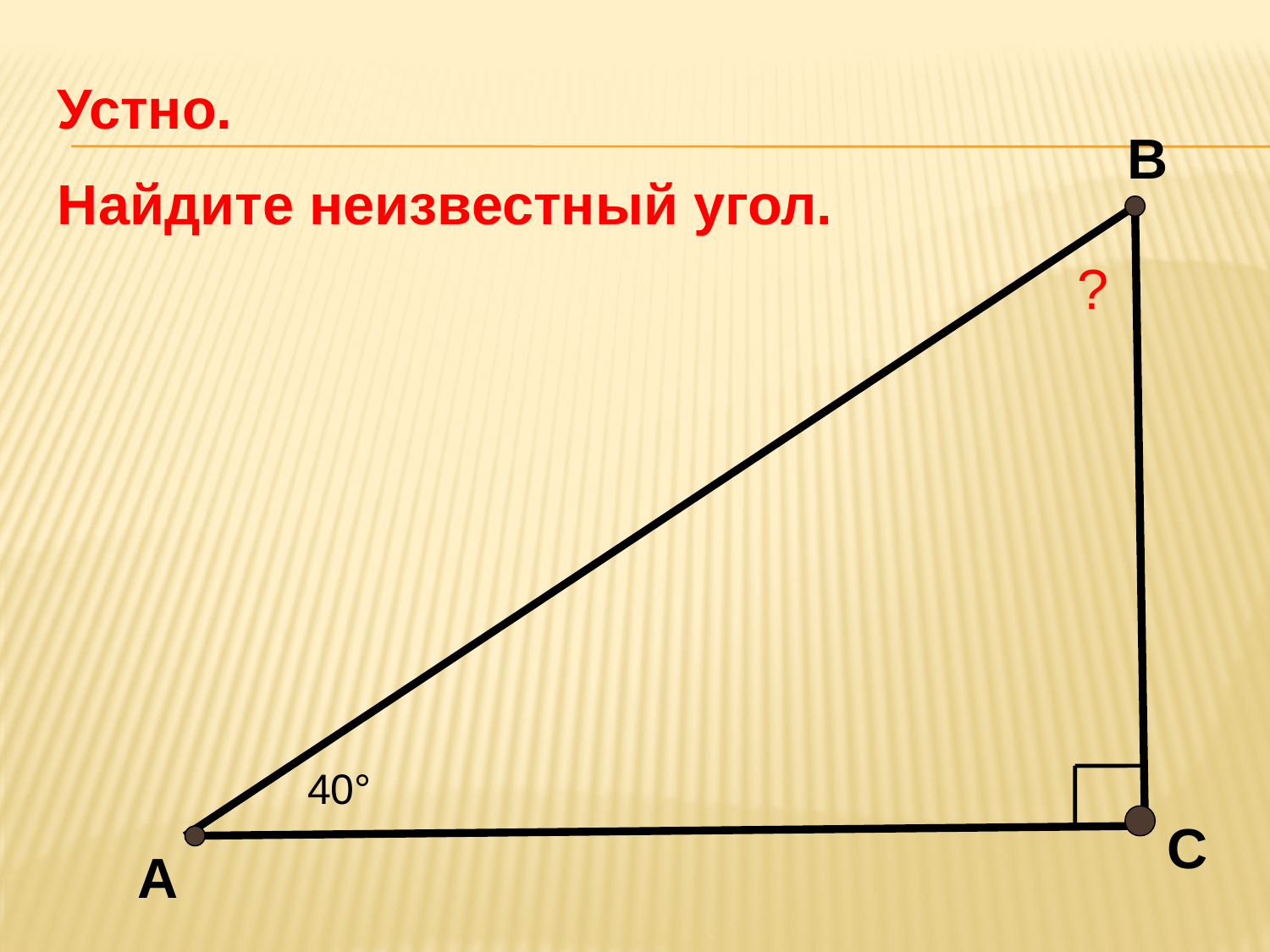

Устно.
Найдите неизвестный угол.
В

?
40°

С

А